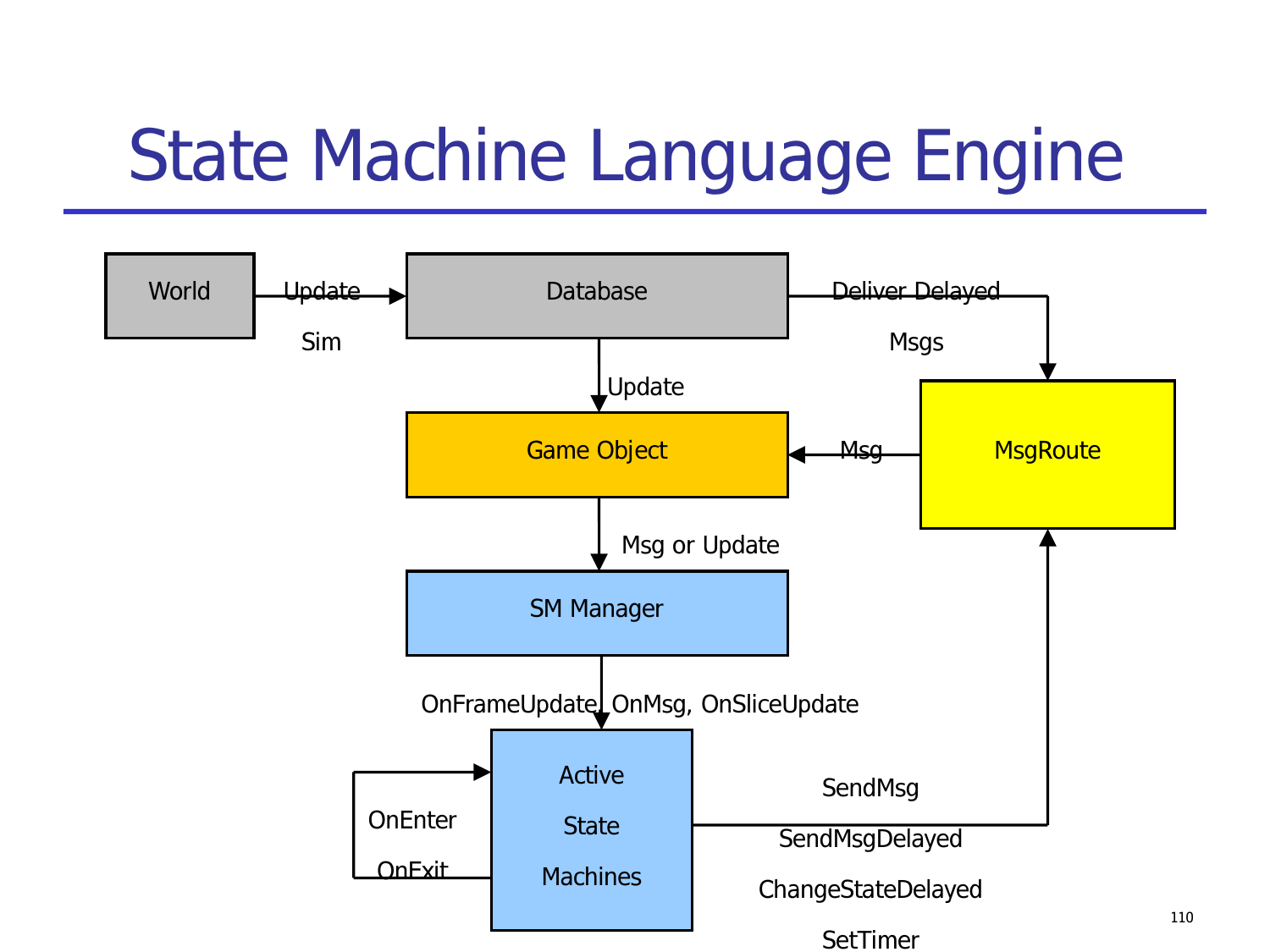

# State Machine Language Engine
World
Database
Update
Sim
Deliver Delayed
Msgs

Update
MsgRoute
Game Object
Msg

Msg or Update

SM Manager

OnFrameUpdate, OnMsg, OnSliceUpdate
Active
 State
Machines
SendMsg
SendMsgDelayed
ChangeStateDelayed
SetTimer

OnEnter
OnExit

110